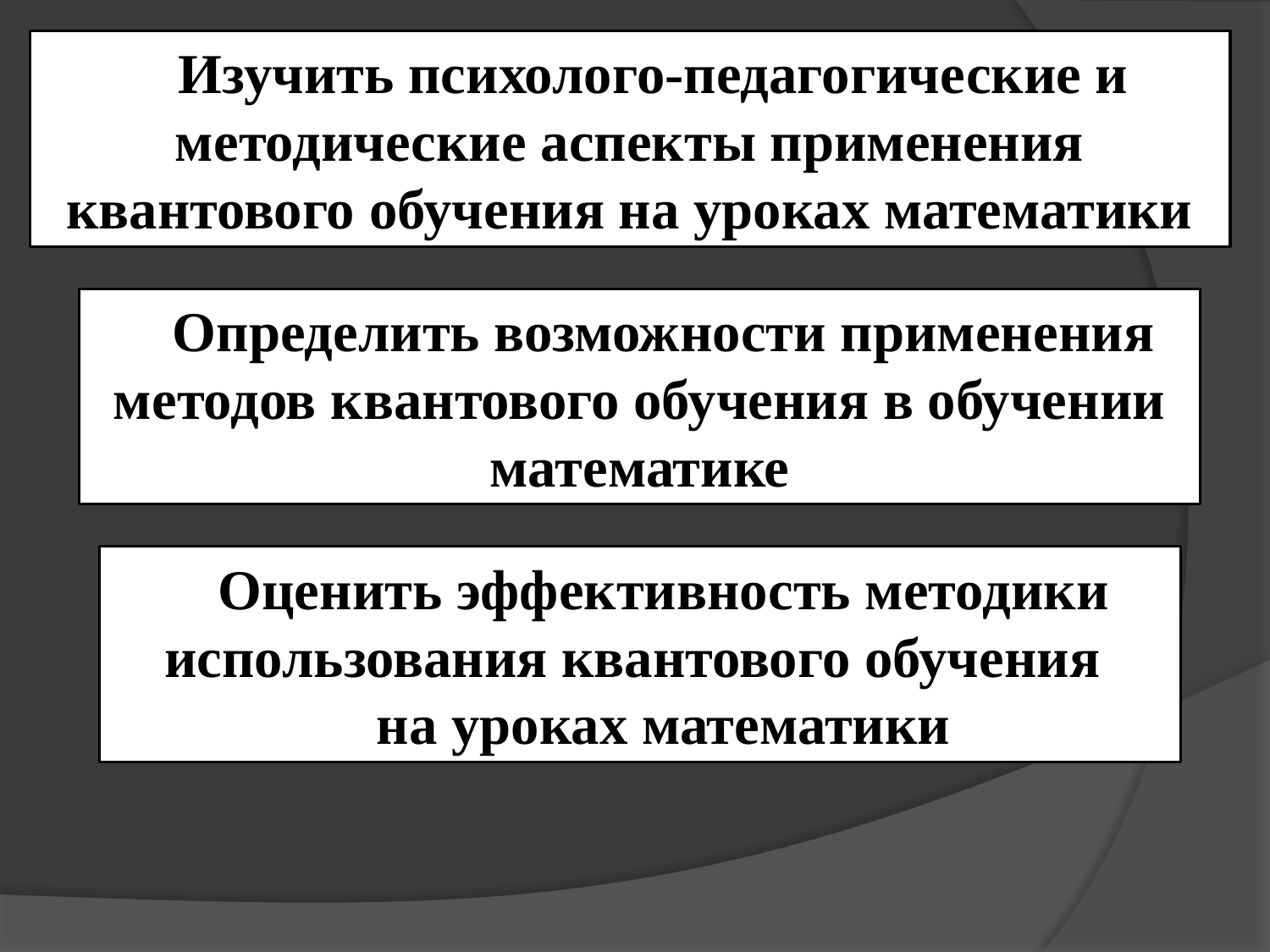

Изучить психолого-педагогические и методические аспекты применения квантового обучения на уроках математики
Определить возможности применения методов квантового обучения в обучении математике
Оценить эффективность методики использования квантового обучения
на уроках математики